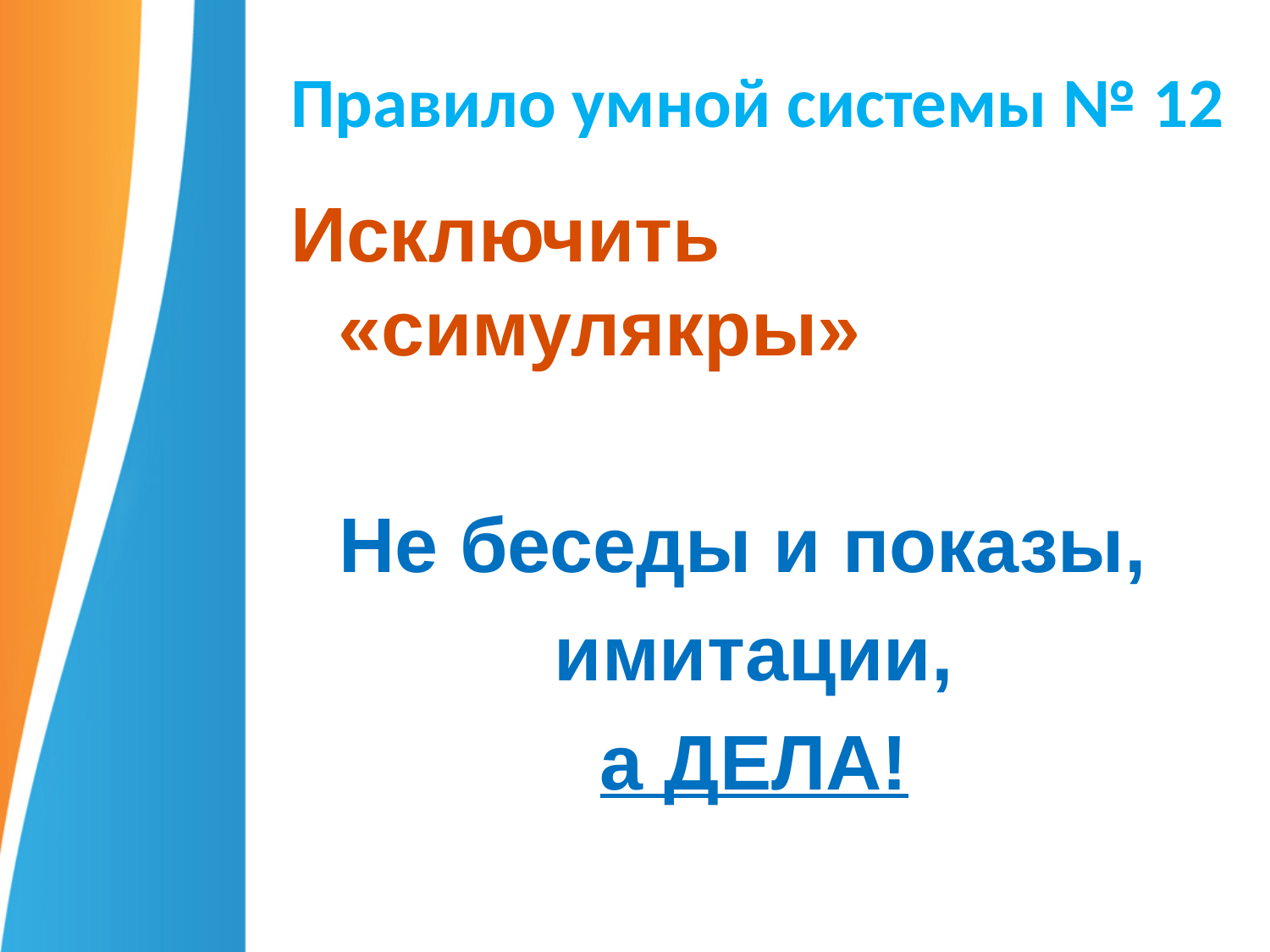

# Правило умной системы № 12
Исключить «симулякры»

Не беседы и показы,
имитации,
а ДЕЛА!